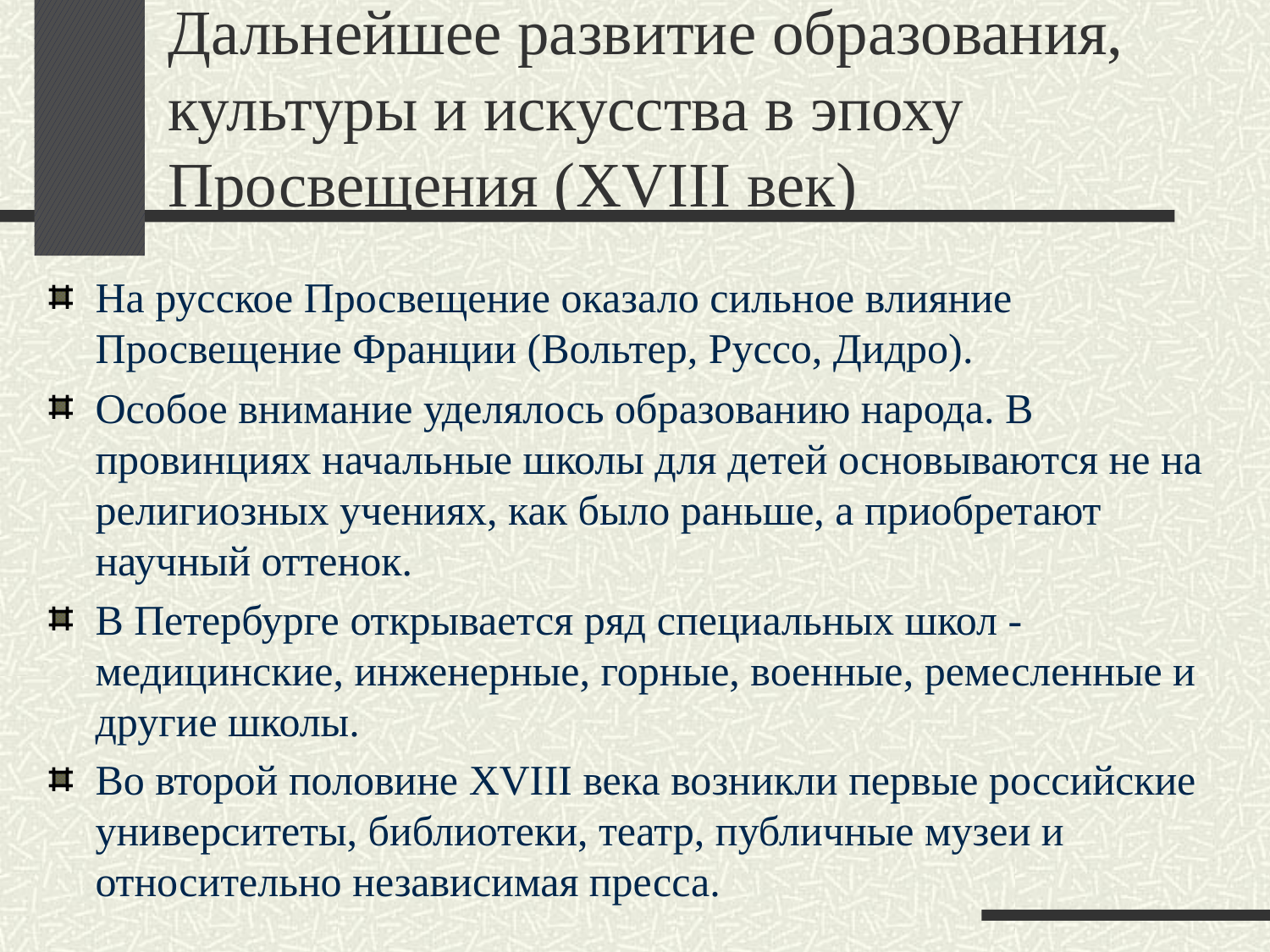

# Дальнейшее развитие образования, культуры и искусства в эпоху Просвещения (XVIII век)
На русское Просвещение оказало сильное влияние Просвещение Франции (Вольтер, Руссо, Дидро).
Особое внимание уделялось образованию народа. В провинциях начальные школы для детей основываются не на религиозных учениях, как было раньше, а приобретают научный оттенок.
В Петербурге открывается ряд специальных школ - медицинские, инженерные, горные, военные, ремесленные и другие школы.
Во второй половине XVIII века возникли первые российские университеты, библиотеки, театр, публичные музеи и относительно независимая пресса.